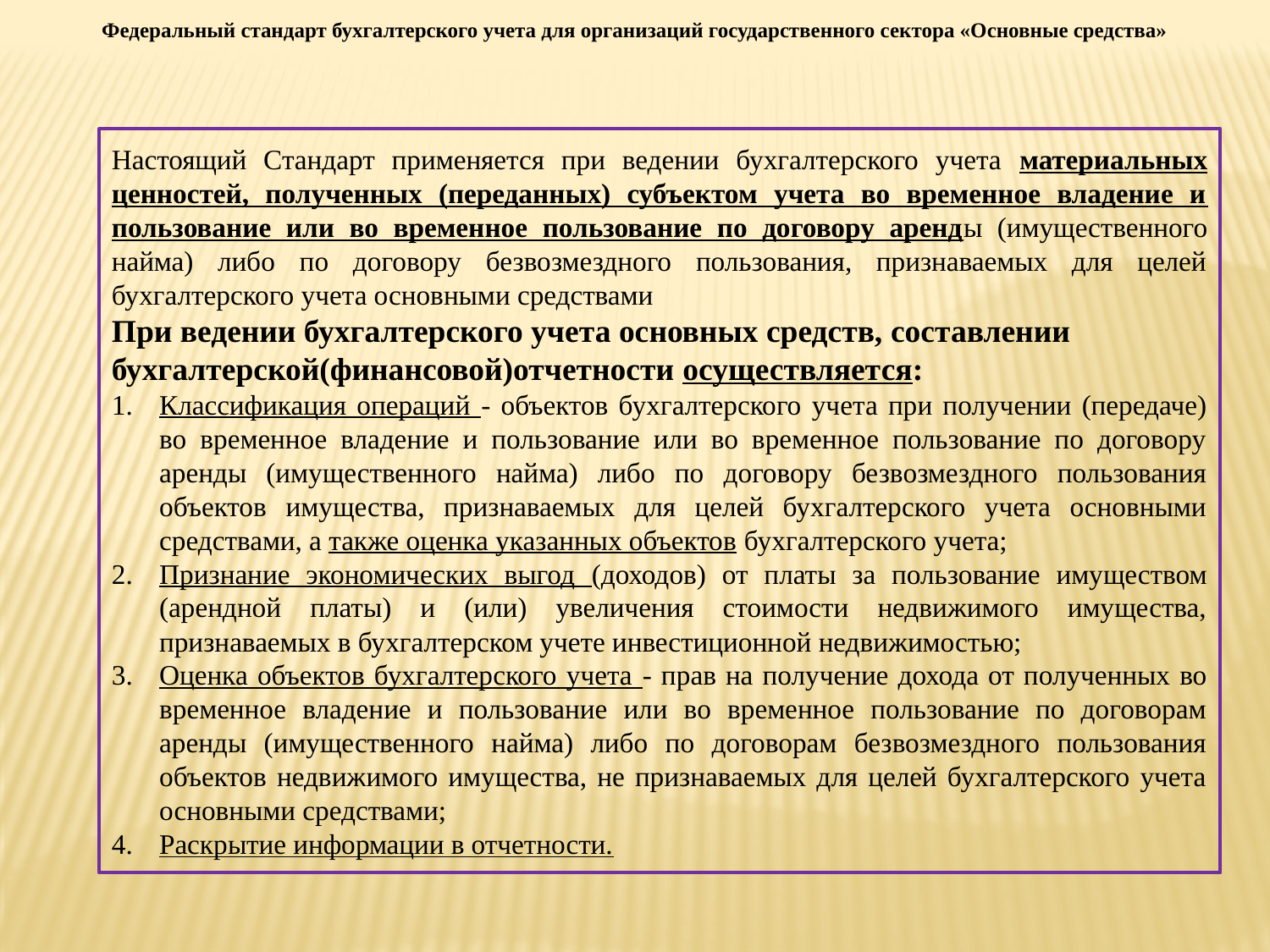

Федеральный стандарт бухгалтерского учета для организаций государственного сектора «Основные средства»
Настоящий Стандарт применяется при ведении бухгалтерского учета материальных ценностей, полученных (переданных) субъектом учета во временное владение и пользование или во временное пользование по договору аренды (имущественного найма) либо по договору безвозмездного пользования, признаваемых для целей бухгалтерского учета основными средствами
При ведении бухгалтерского учета основных средств, составлении бухгалтерской(финансовой)отчетности осуществляется:
Классификация операций - объектов бухгалтерского учета при получении (передаче) во временное владение и пользование или во временное пользование по договору аренды (имущественного найма) либо по договору безвозмездного пользования объектов имущества, признаваемых для целей бухгалтерского учета основными средствами, а также оценка указанных объектов бухгалтерского учета;
Признание экономических выгод (доходов) от платы за пользование имуществом (арендной платы) и (или) увеличения стоимости недвижимого имущества, признаваемых в бухгалтерском учете инвестиционной недвижимостью;
Оценка объектов бухгалтерского учета - прав на получение дохода от полученных во временное владение и пользование или во временное пользование по договорам аренды (имущественного найма) либо по договорам безвозмездного пользования объектов недвижимого имущества, не признаваемых для целей бухгалтерского учета основными средствами;
Раскрытие информации в отчетности.